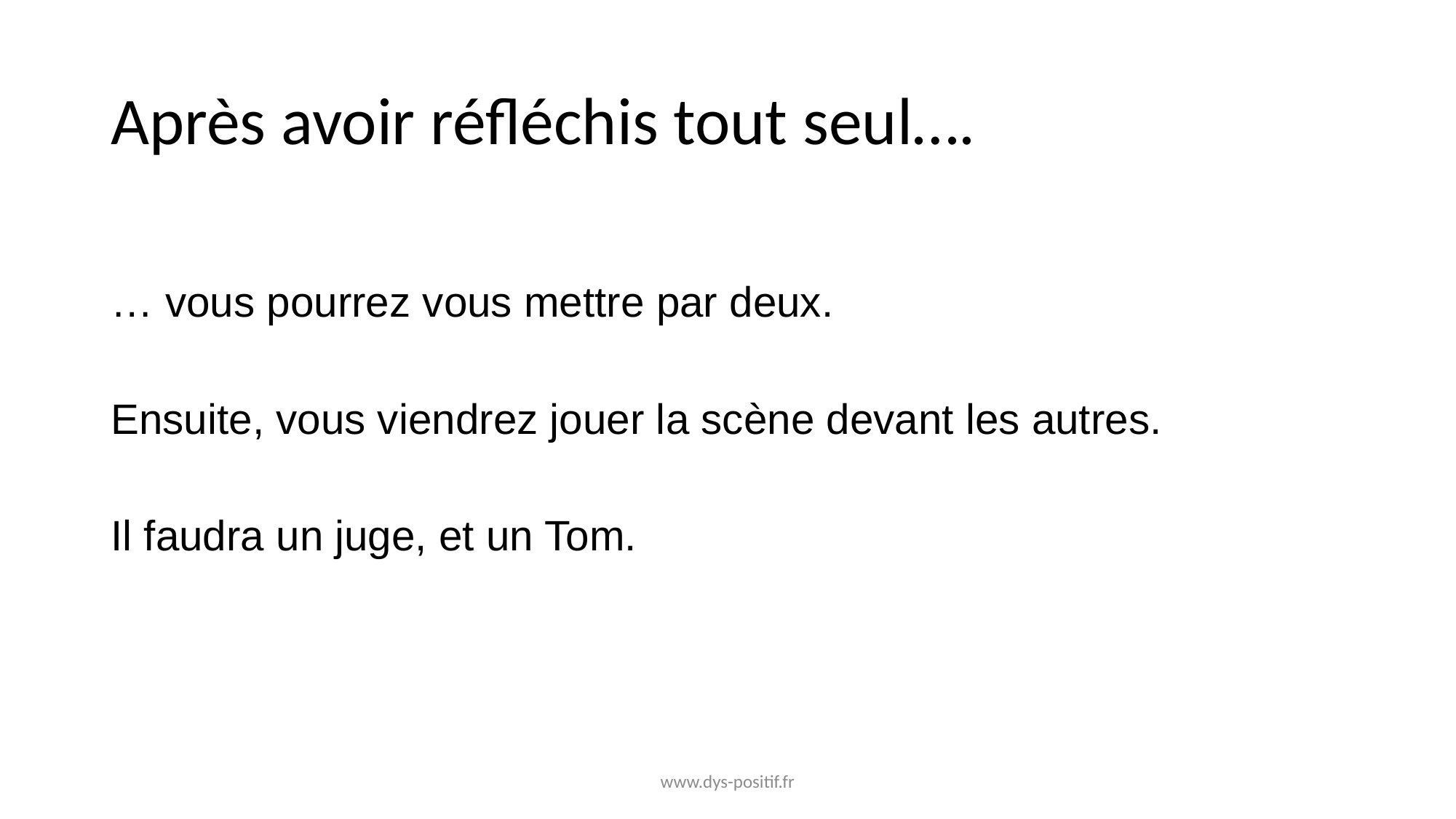

# Après avoir réfléchis tout seul….
… vous pourrez vous mettre par deux.
Ensuite, vous viendrez jouer la scène devant les autres.
Il faudra un juge, et un Tom.
www.dys-positif.fr